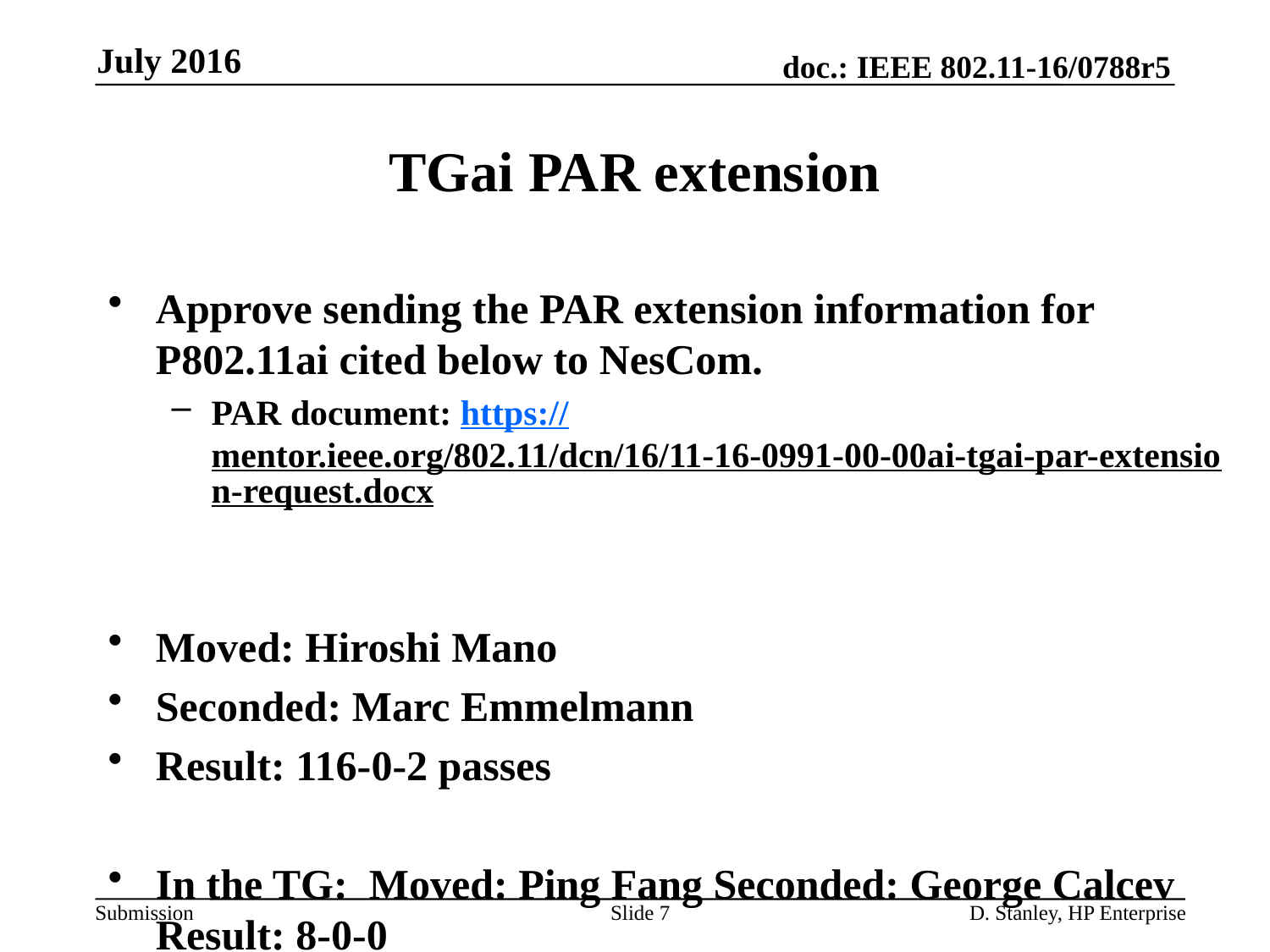

July 2016
# TGai PAR extension
Approve sending the PAR extension information for P802.11ai cited below to NesCom.
PAR document: https://mentor.ieee.org/802.11/dcn/16/11-16-0991-00-00ai-tgai-par-extension-request.docx

Moved: Hiroshi Mano
Seconded: Marc Emmelmann
Result: 116-0-2 passes

In the TG:  Moved: Ping Fang Seconded: George Calcev Result: 8-0-0

Slide 7
D. Stanley, HP Enterprise